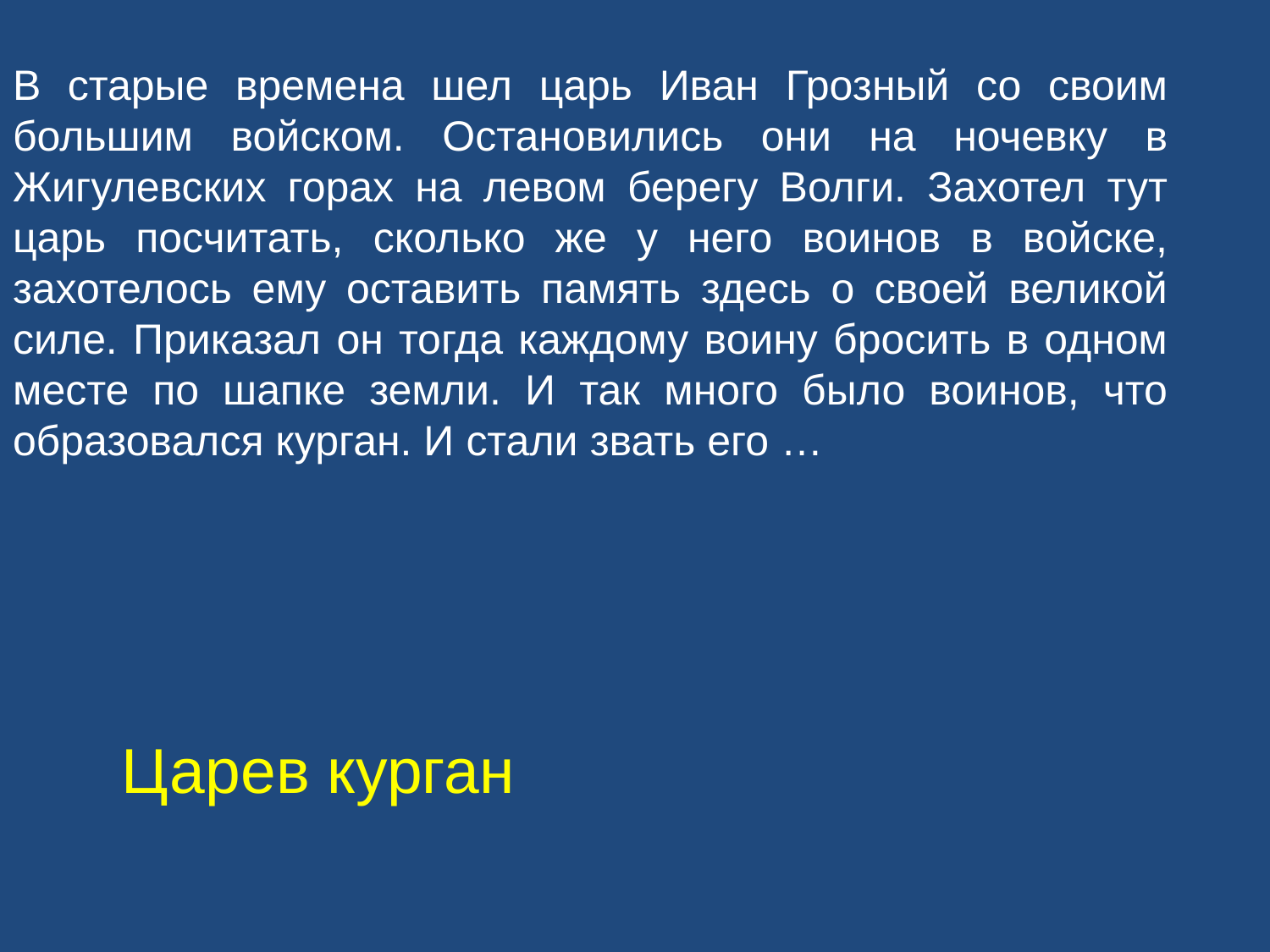

В старые времена шел царь Иван Грозный со своим большим войском. Остановились они на ночевку в Жигулевских горах на левом берегу Волги. Захотел тут царь посчитать, сколько же у него воинов в войске, захотелось ему оставить память здесь о своей великой силе. Приказал он тогда каждому воину бросить в одном месте по шапке земли. И так много было воинов, что образовался курган. И стали звать его …
Царев курган